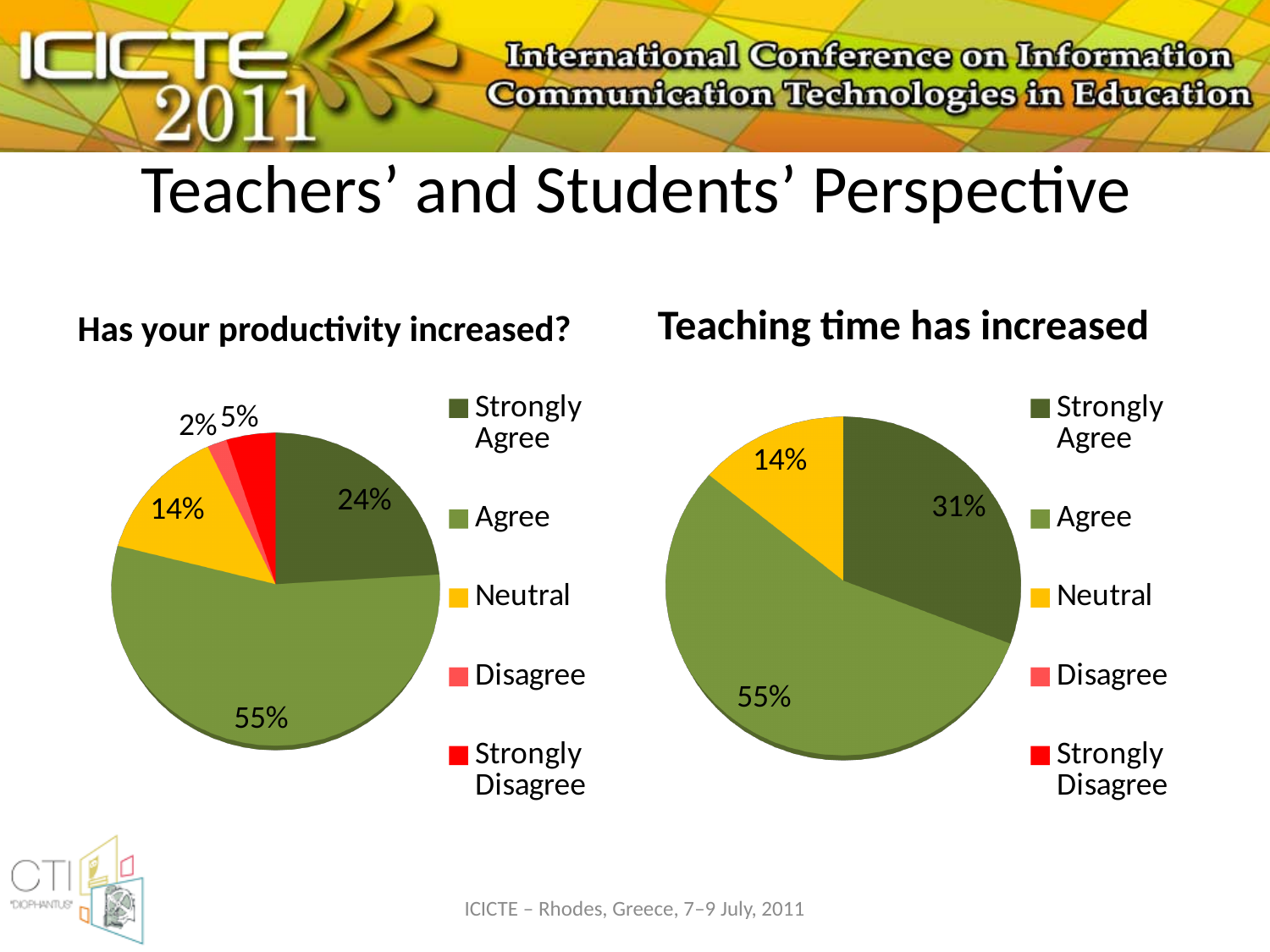

# Teachers’ and Students’ Perspective
Has your productivity increased?
Teaching time has increased

[unsupported chart]

[unsupported chart]

ICICTE – Rhodes, Greece, 7–9 July, 2011